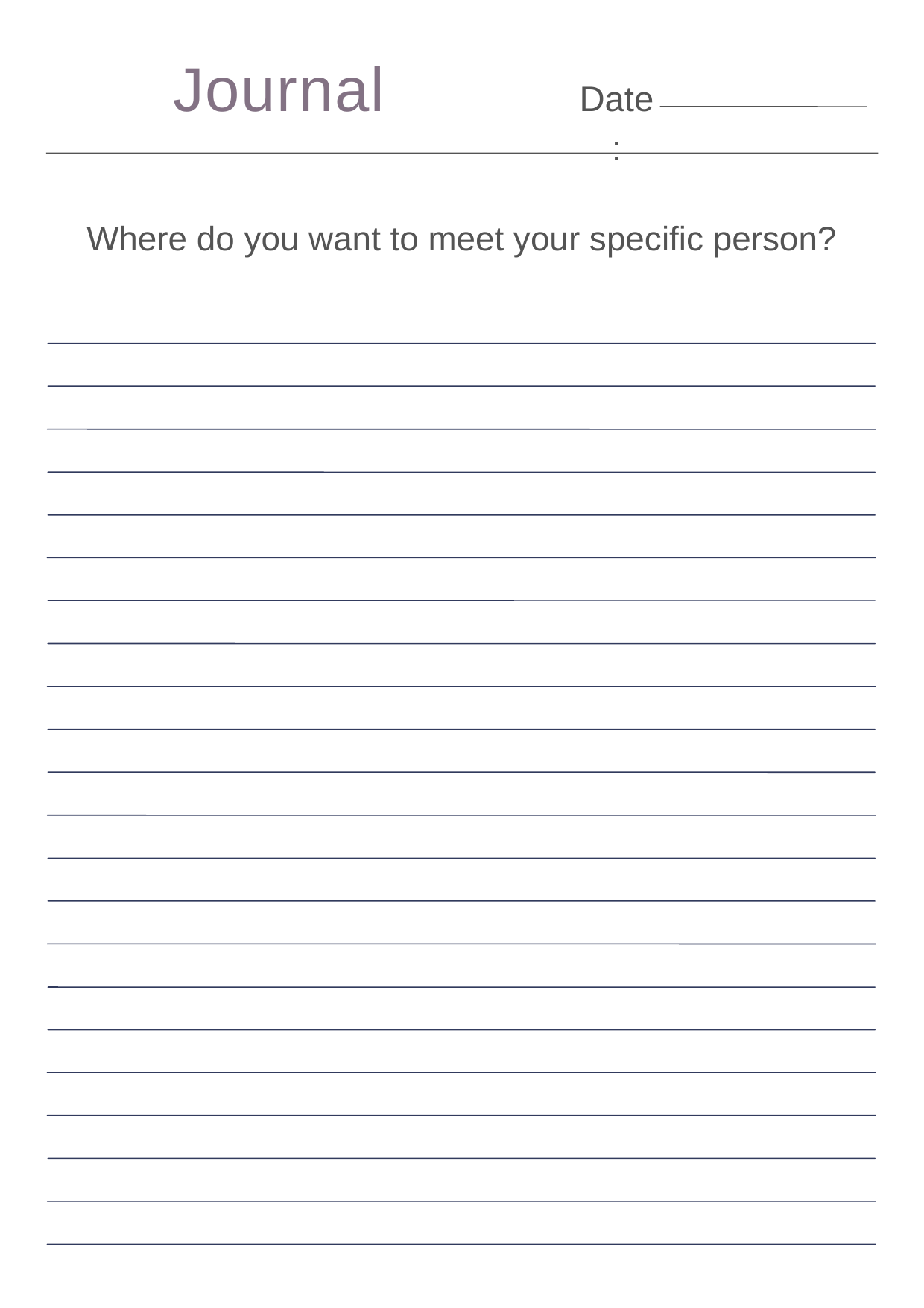

Journal
Date:

Where do you want to meet your specific person?